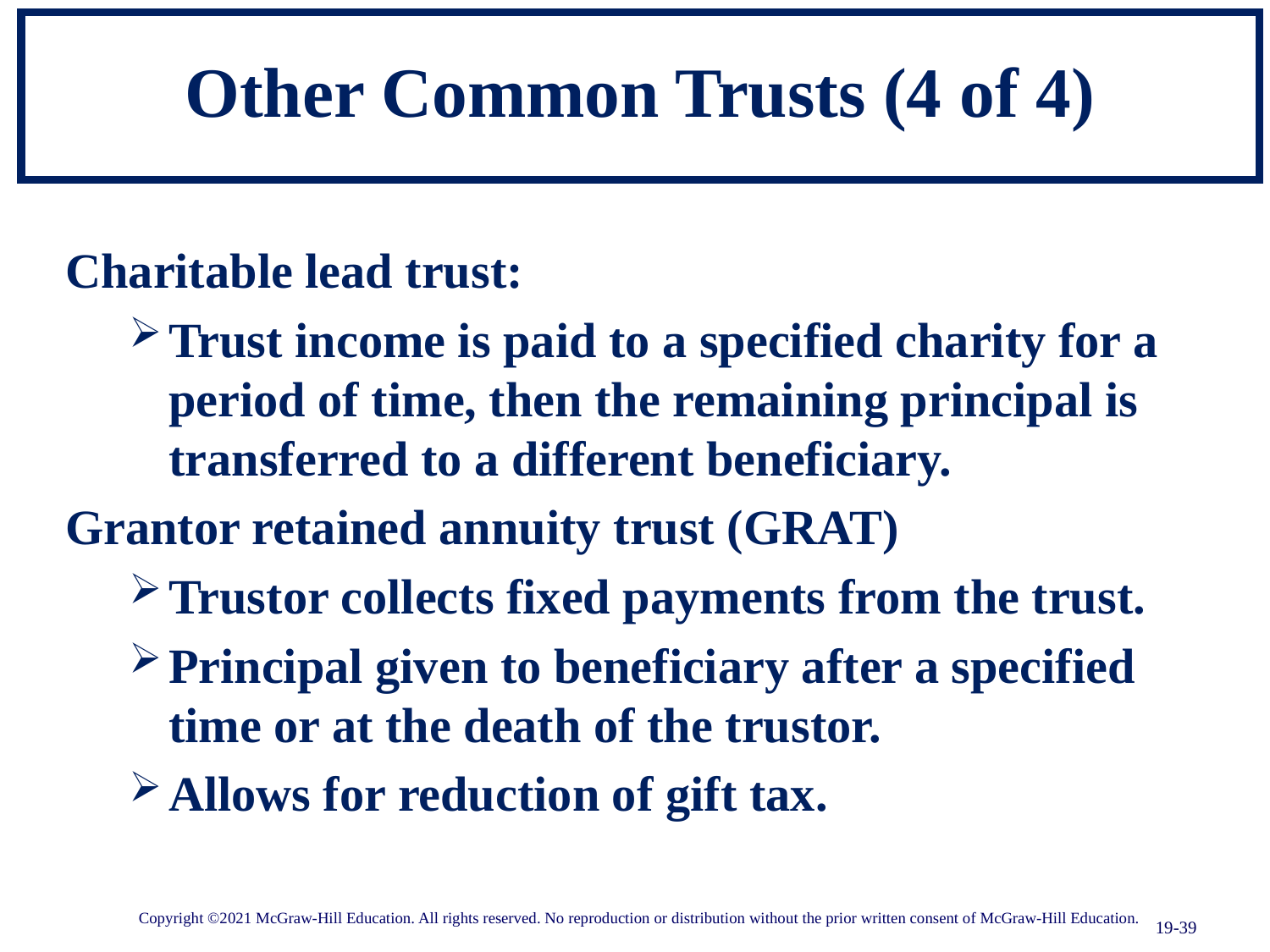

# Other Common Trusts (4 of 4)
Charitable lead trust:
Trust income is paid to a specified charity for a period of time, then the remaining principal is transferred to a different beneficiary.
Grantor retained annuity trust (GRAT)
Trustor collects fixed payments from the trust.
Principal given to beneficiary after a specified time or at the death of the trustor.
Allows for reduction of gift tax.
Copyright ©2021 McGraw-Hill Education. All rights reserved. No reproduction or distribution without the prior written consent of McGraw-Hill Education.
19-39